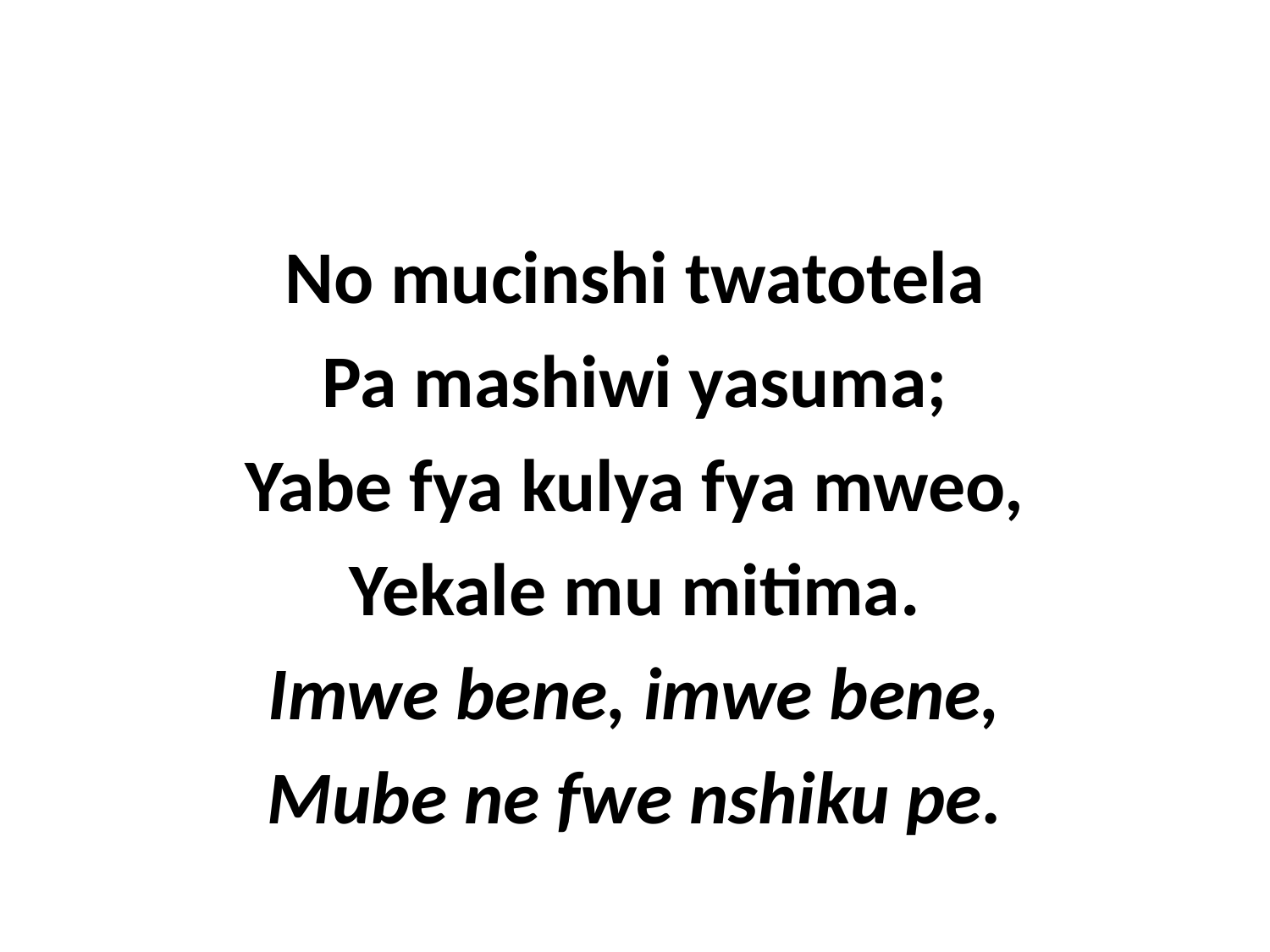

No mucinshi twatotela
Pa mashiwi yasuma;
Yabe fya kulya fya mweo,
Yekale mu mitima.
Imwe bene, imwe bene,
Mube ne fwe nshiku pe.